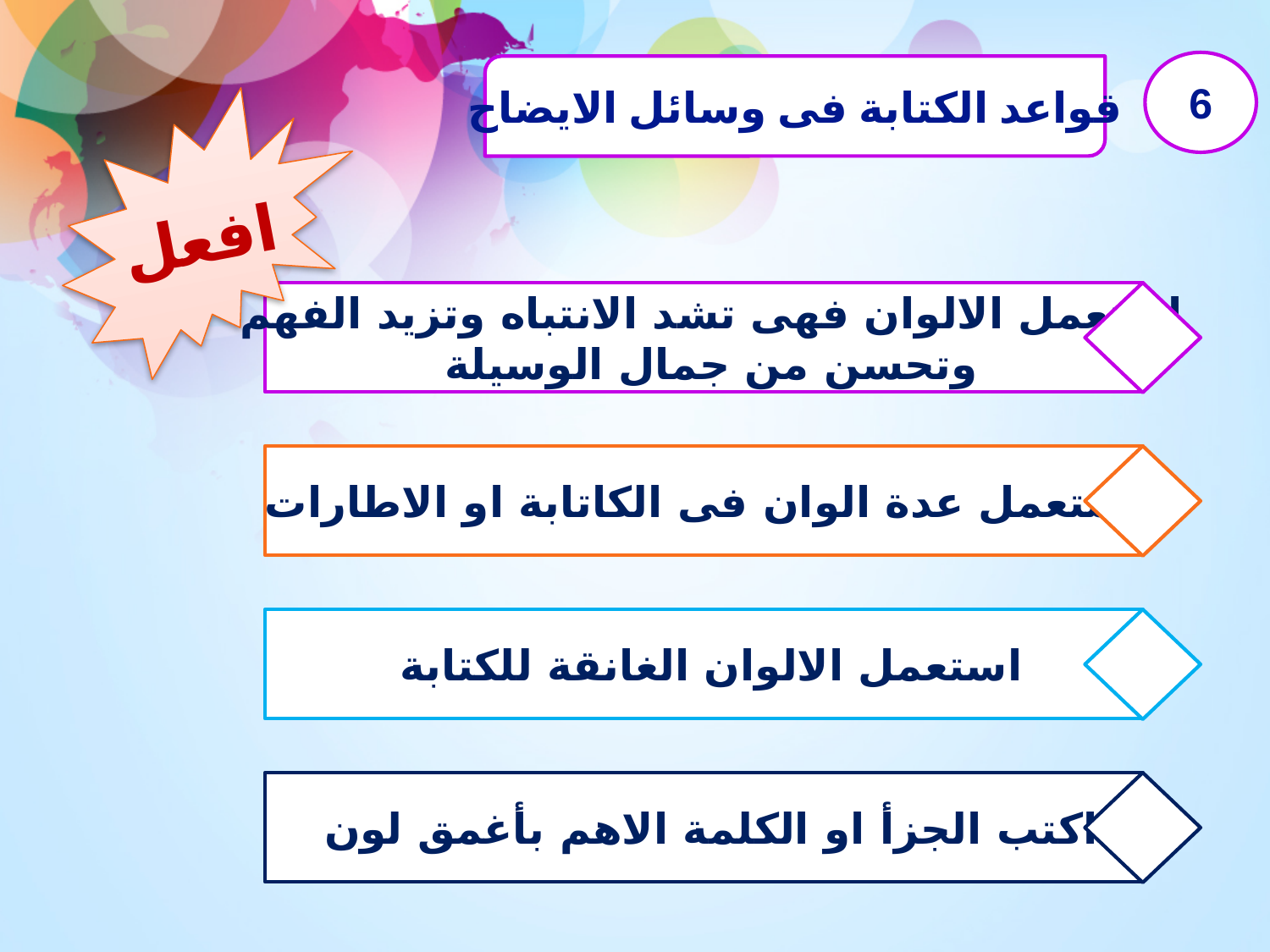

6
قواعد الكتابة فى وسائل الايضاح
افعل
استعمل الالوان فهى تشد الانتباه وتزيد الفهم
وتحسن من جمال الوسيلة

استعمل عدة الوان فى الكاتابة او الاطارات

استعمل الالوان الغانقة للكتابة

اكتب الجزأ او الكلمة الاهم بأغمق لون